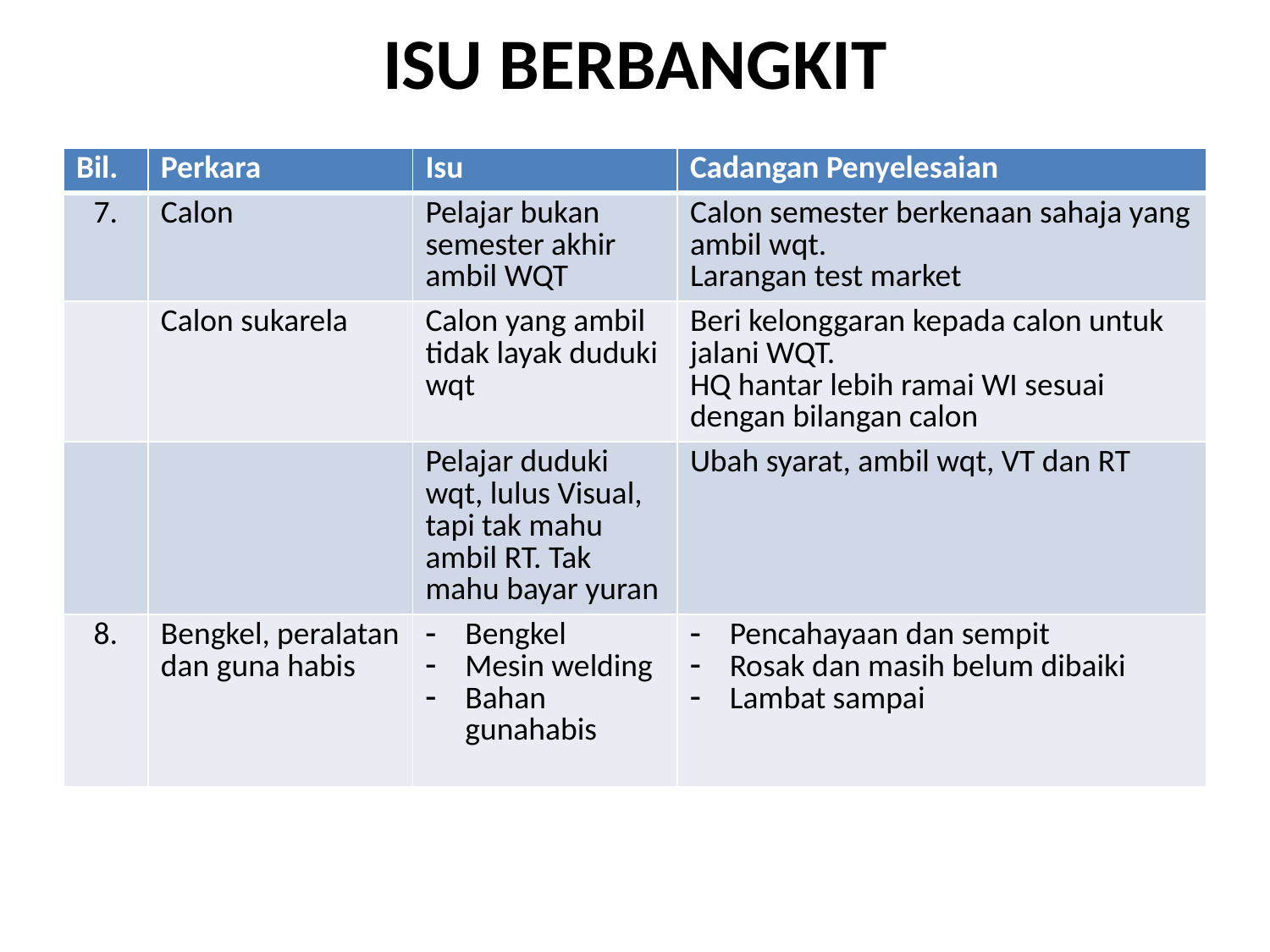

# ISU BERBANGKIT
| Bil. | Perkara | Isu | Cadangan Penyelesaian |
| --- | --- | --- | --- |
| 7. | Calon | Pelajar bukan semester akhir ambil WQT | Calon semester berkenaan sahaja yang ambil wqt. Larangan test market |
|  | Calon sukarela | Calon yang ambil tidak layak duduki wqt | Beri kelonggaran kepada calon untuk jalani WQT. HQ hantar lebih ramai WI sesuai dengan bilangan calon |
|  |  | Pelajar duduki wqt, lulus Visual, tapi tak mahu ambil RT. Tak mahu bayar yuran | Ubah syarat, ambil wqt, VT dan RT |
| 8. | Bengkel, peralatan dan guna habis | Bengkel Mesin welding Bahan gunahabis | Pencahayaan dan sempit Rosak dan masih belum dibaiki Lambat sampai |